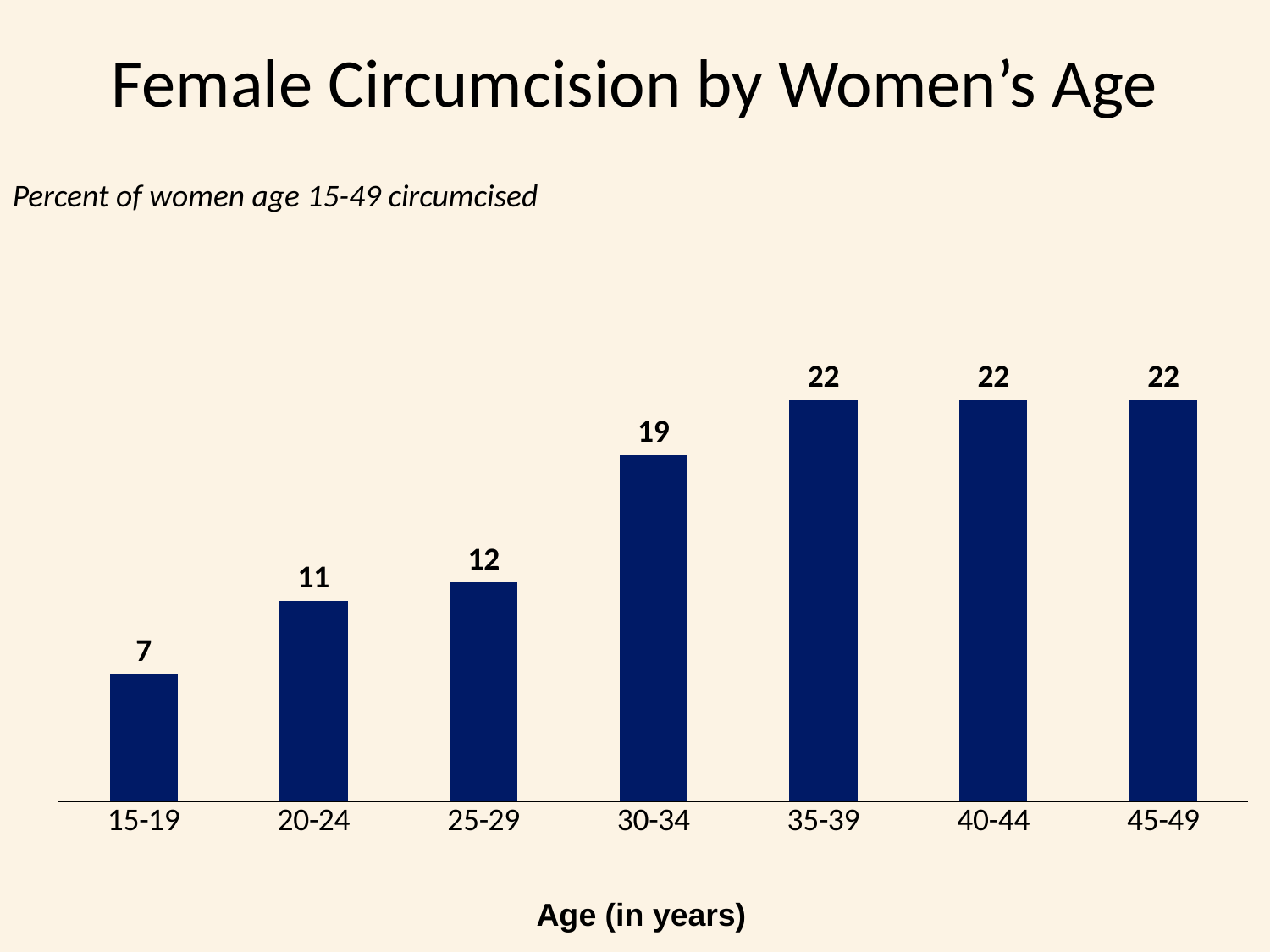

# Female Circumcision by Women’s Age
Percent of women age 15-49 circumcised

[unsupported chart]

Age (in years)